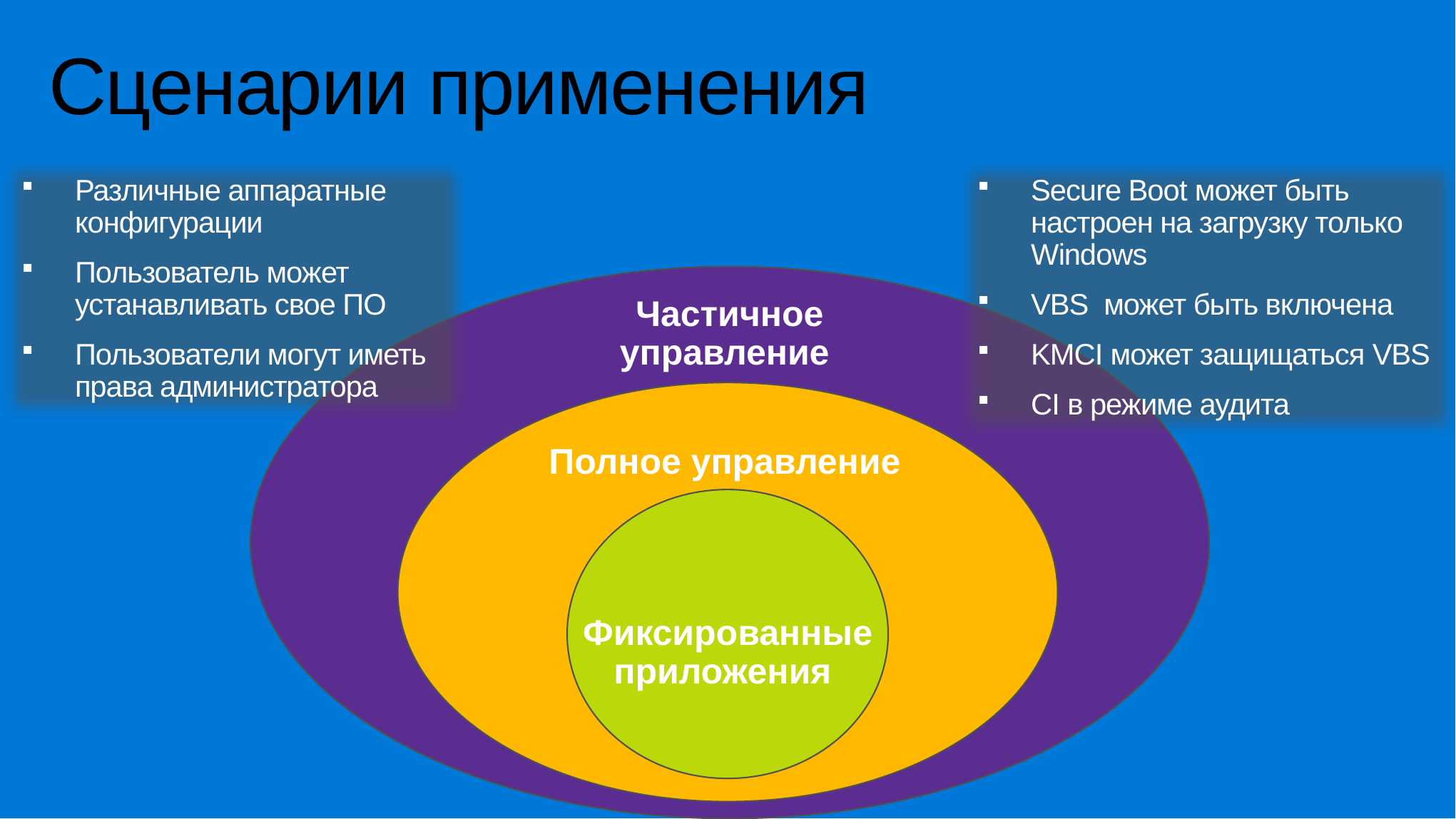

# Сценарии применения
Различные аппаратные конфигурации
Пользователь может устанавливать свое ПО
Пользователи могут иметь права администратора
Secure Boot может быть настроен на загрузку только Windows
VBS  может быть включена
KMCI может защищаться VBS
CI в режиме аудита

Частичное управление

Полное управление

Фиксированные приложения